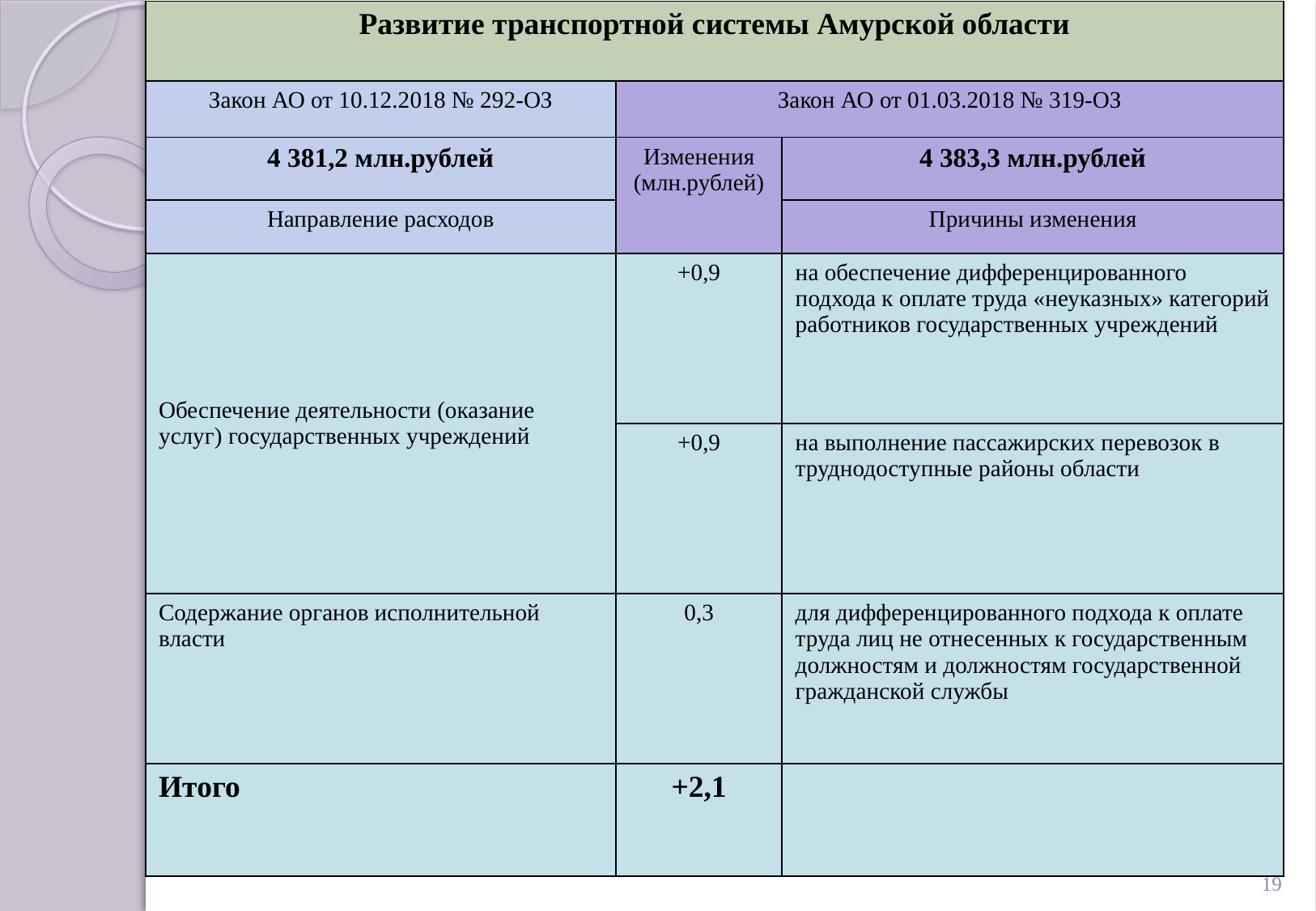

| Развитие транспортной системы Амурской области |  |  |
| --- | --- | --- |
| Закон АО от 10.12.2018 № 292-ОЗ | Закон АО от 01.03.2018 № 319-ОЗ |  |
| 4 381,2 млн.рублей | Изменения (млн.рублей) | 4 383,3 млн.рублей |
| Направление расходов |  | Причины изменения |
| Обеспечение деятельности (оказание услуг) государственных учреждений | +0,9 | на обеспечение дифференцированного подхода к оплате труда «неуказных» категорий работников государственных учреждений |
|  | +0,9 | на выполнение пассажирских перевозок в труднодоступные районы области |
| Содержание органов исполнительной власти | 0,3 | для дифференцированного подхода к оплате труда лиц не отнесенных к государственным должностям и должностям государственной гражданской службы |
| Итого | +2,1 |  |
19